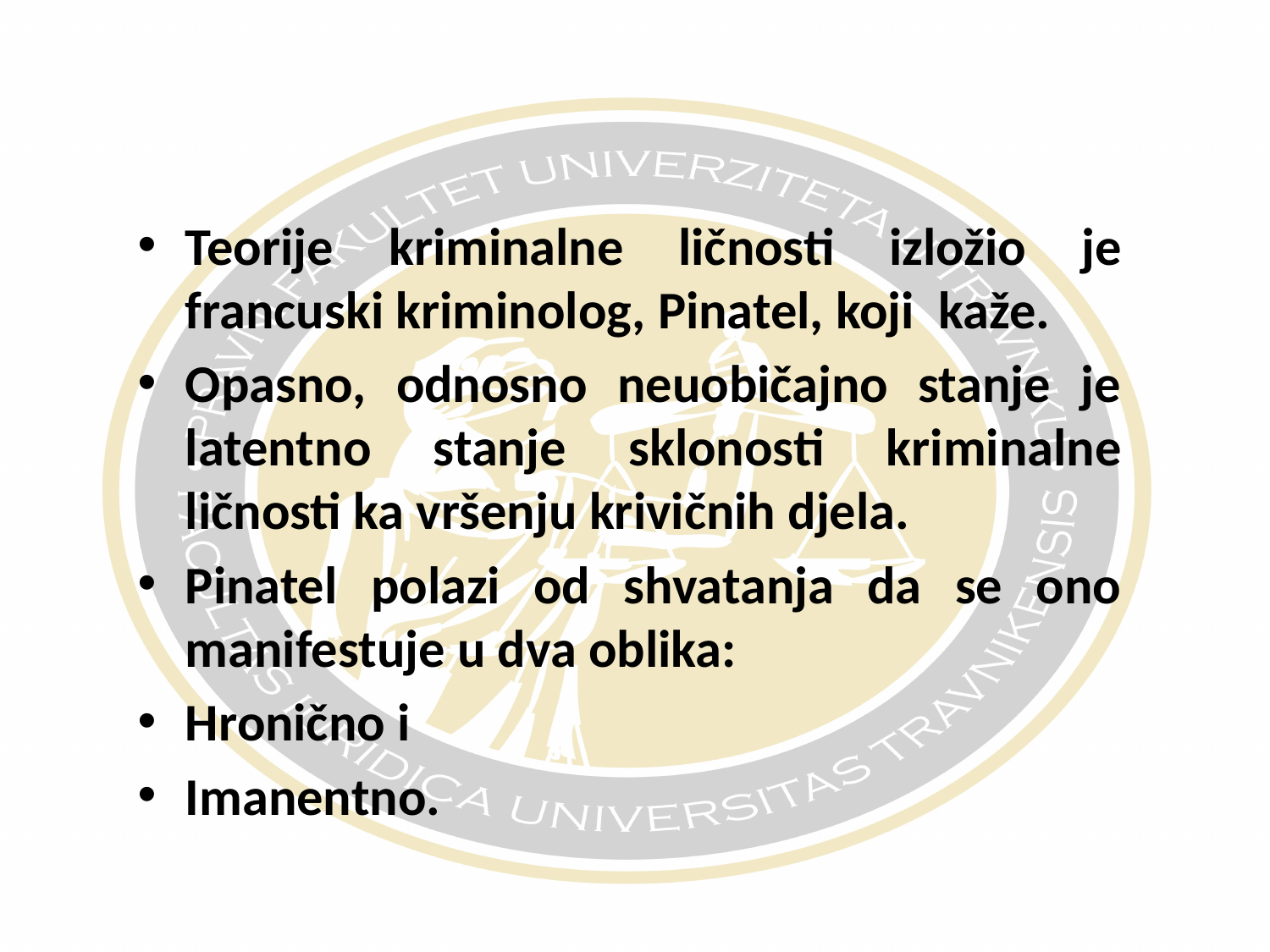

#
Teorije kriminalne ličnosti izložio je francuski kriminolog, Pinatel, koji  kaže.
Opasno, odnosno neuobičajno stanje je latentno stanje sklonosti kriminalne ličnosti ka vršenju krivičnih djela.
Pinatel polazi od shvatanja da se ono manifestuje u dva oblika:
Hronično i
Imanentno.